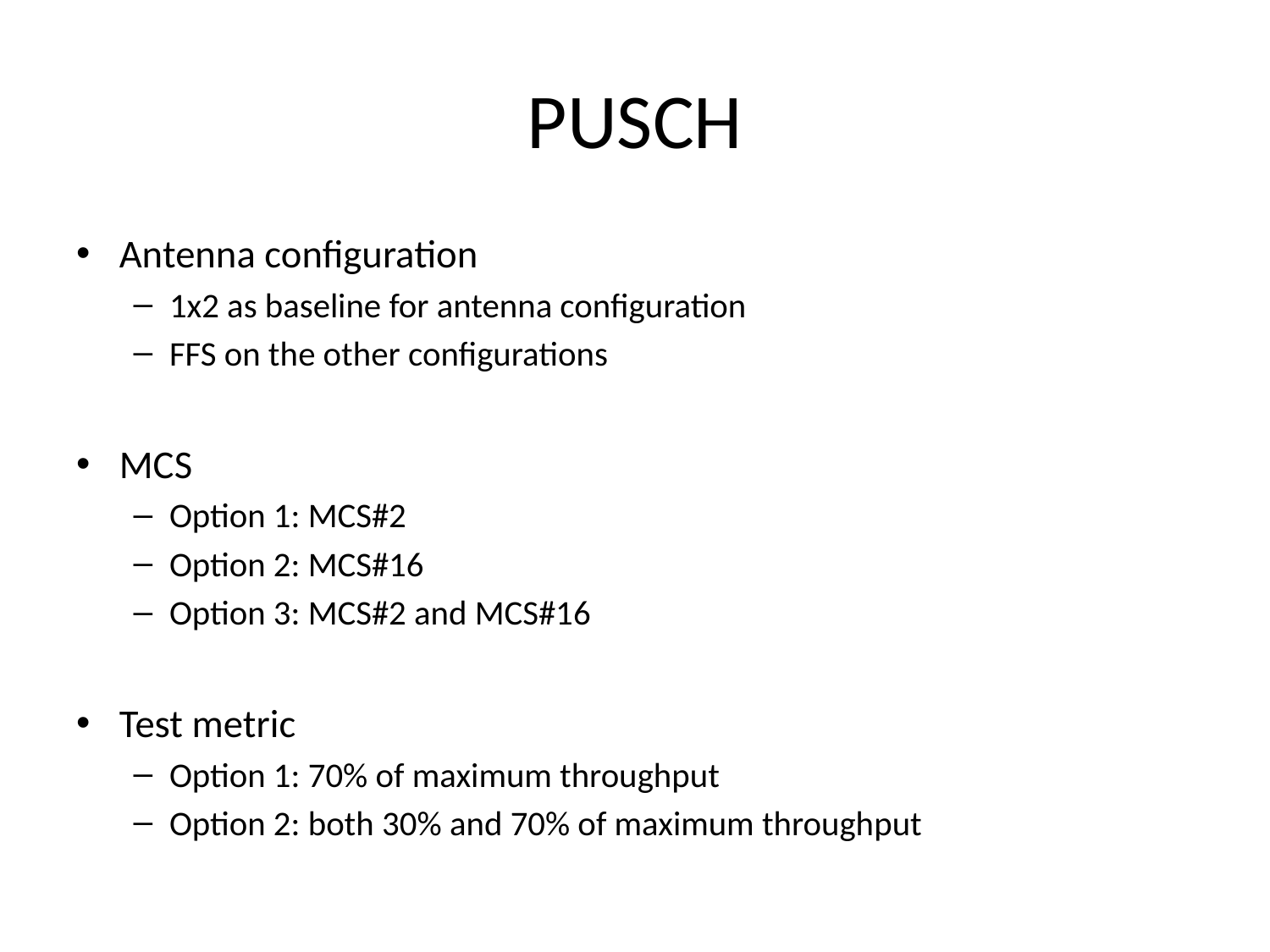

# PUSCH
Antenna configuration
1x2 as baseline for antenna configuration
FFS on the other configurations

MCS
Option 1: MCS#2
Option 2: MCS#16
Option 3: MCS#2 and MCS#16

Test metric
Option 1: 70% of maximum throughput
Option 2: both 30% and 70% of maximum throughput